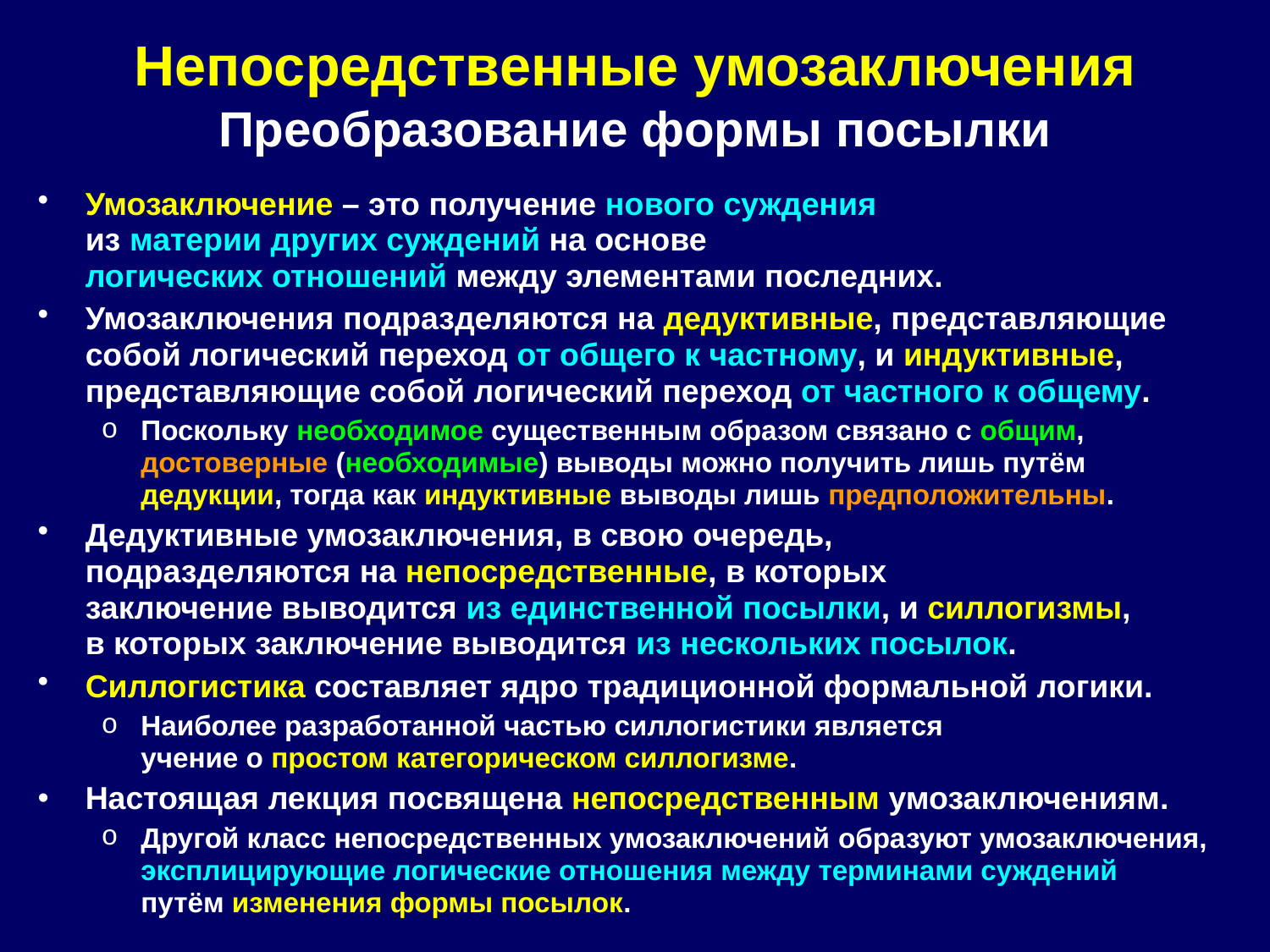

# Непосредственные умозаключения Преобразование формы посылки
Умозаключение – это получение нового суждения
из материи других суждений на основе
логических отношений между элементами последних.
Умозаключения подразделяются на дедуктивные, представляющие собой логический переход от общего к частному, и индуктивные, представляющие собой логический переход от частного к общему.
Поскольку необходимое существенным образом связано с общим, достоверные (необходимые) выводы можно получить лишь путём дедукции, тогда как индуктивные выводы лишь предположительны.
Дедуктивные умозаключения, в свою очередь,
подразделяются на непосредственные, в которых
заключение выводится из единственной посылки, и силлогизмы,
в которых заключение выводится из нескольких посылок.
Силлогистика составляет ядро традиционной формальной логики.
Наиболее разработанной частью силлогистики является
учение о простом категорическом силлогизме.
Настоящая лекция посвящена непосредственным умозаключениям.
Другой класс непосредственных умозаключений образуют умозаключения, эксплицирующие логические отношения между терминами суждений
путём изменения формы посылок.